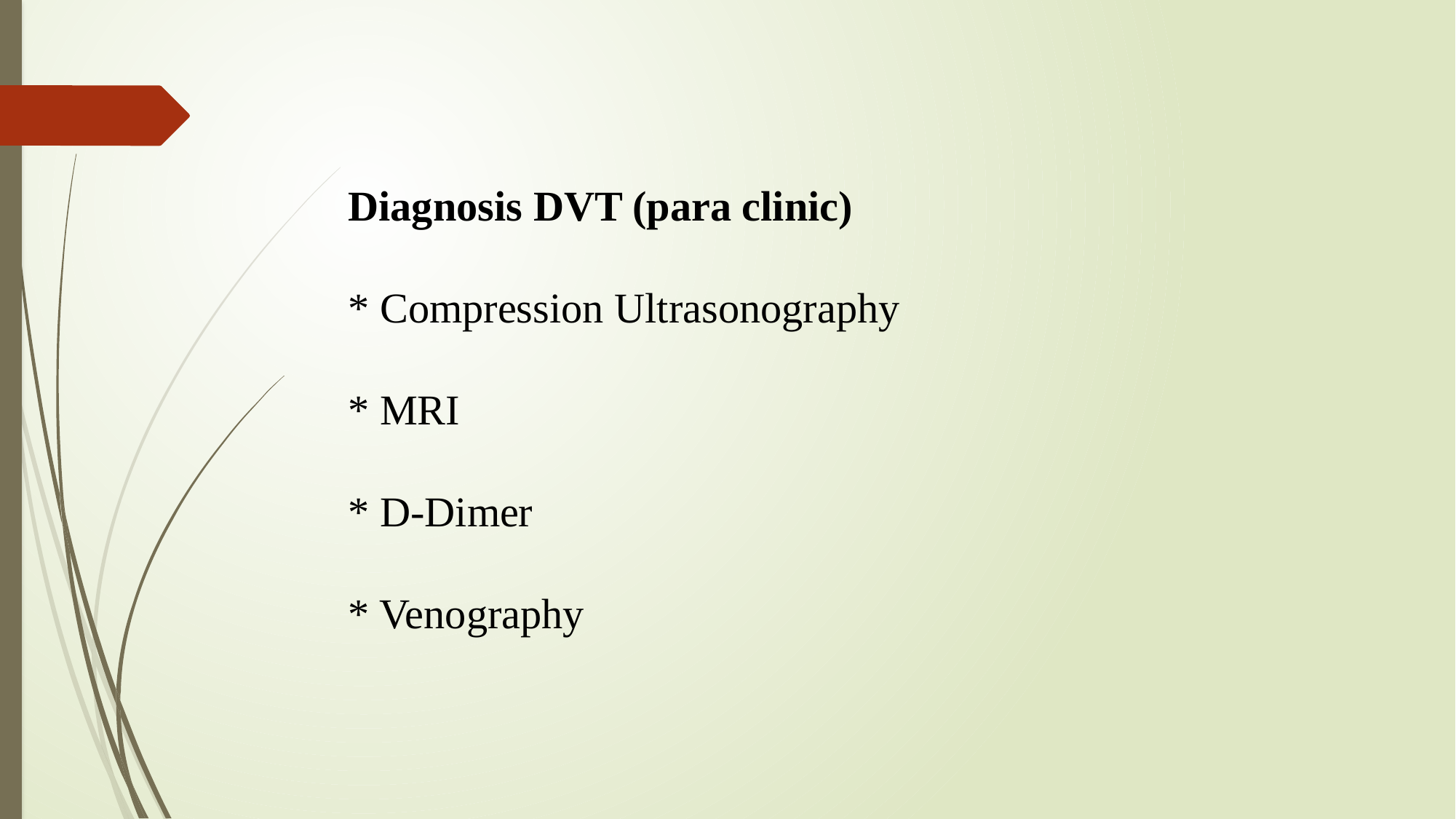

Diagnosis DVT (para clinic)
* Compression Ultrasonography
* MRI
* D-Dimer
* Venography